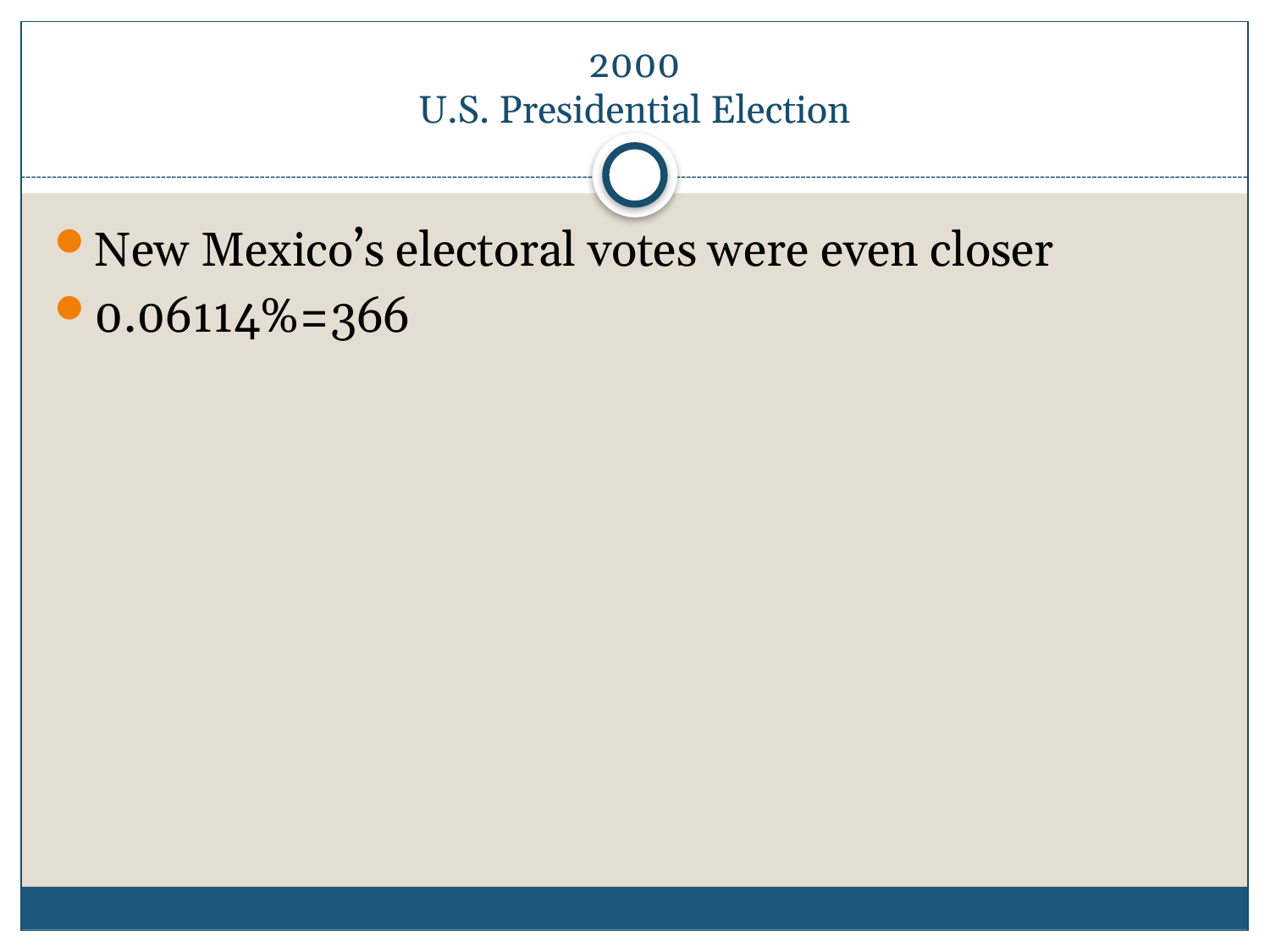

# 2000 U.S. Presidential Election
New Mexico’s electoral votes were even closer
0.06114%=366